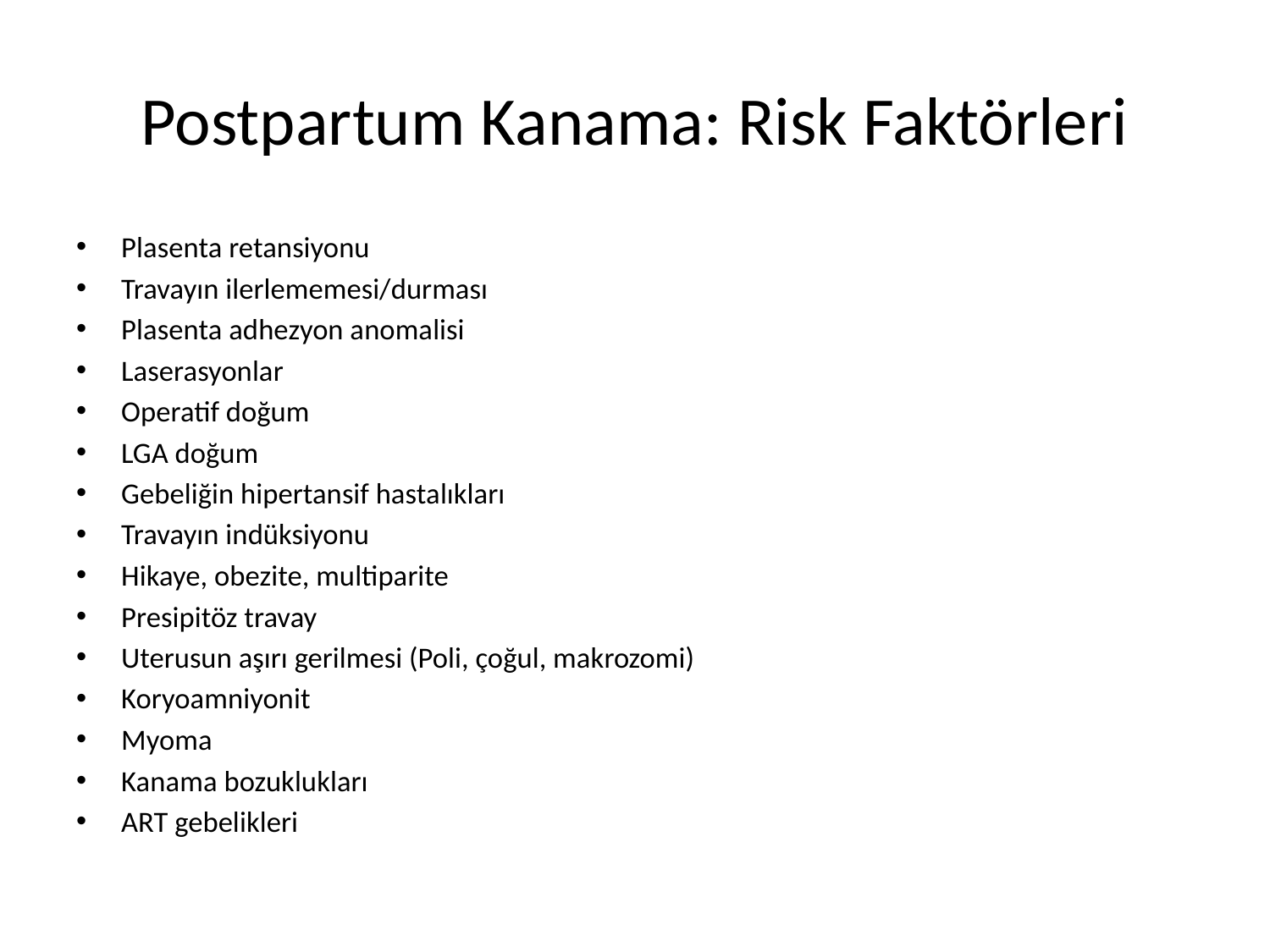

# Postpartum Kanama: Risk Faktörleri
Plasenta retansiyonu
Travayın ilerlememesi/durması
Plasenta adhezyon anomalisi
Laserasyonlar
Operatif doğum
LGA doğum
Gebeliğin hipertansif hastalıkları
Travayın indüksiyonu
Hikaye, obezite, multiparite
Presipitöz travay
Uterusun aşırı gerilmesi (Poli, çoğul, makrozomi)
Koryoamniyonit
Myoma
Kanama bozuklukları
ART gebelikleri